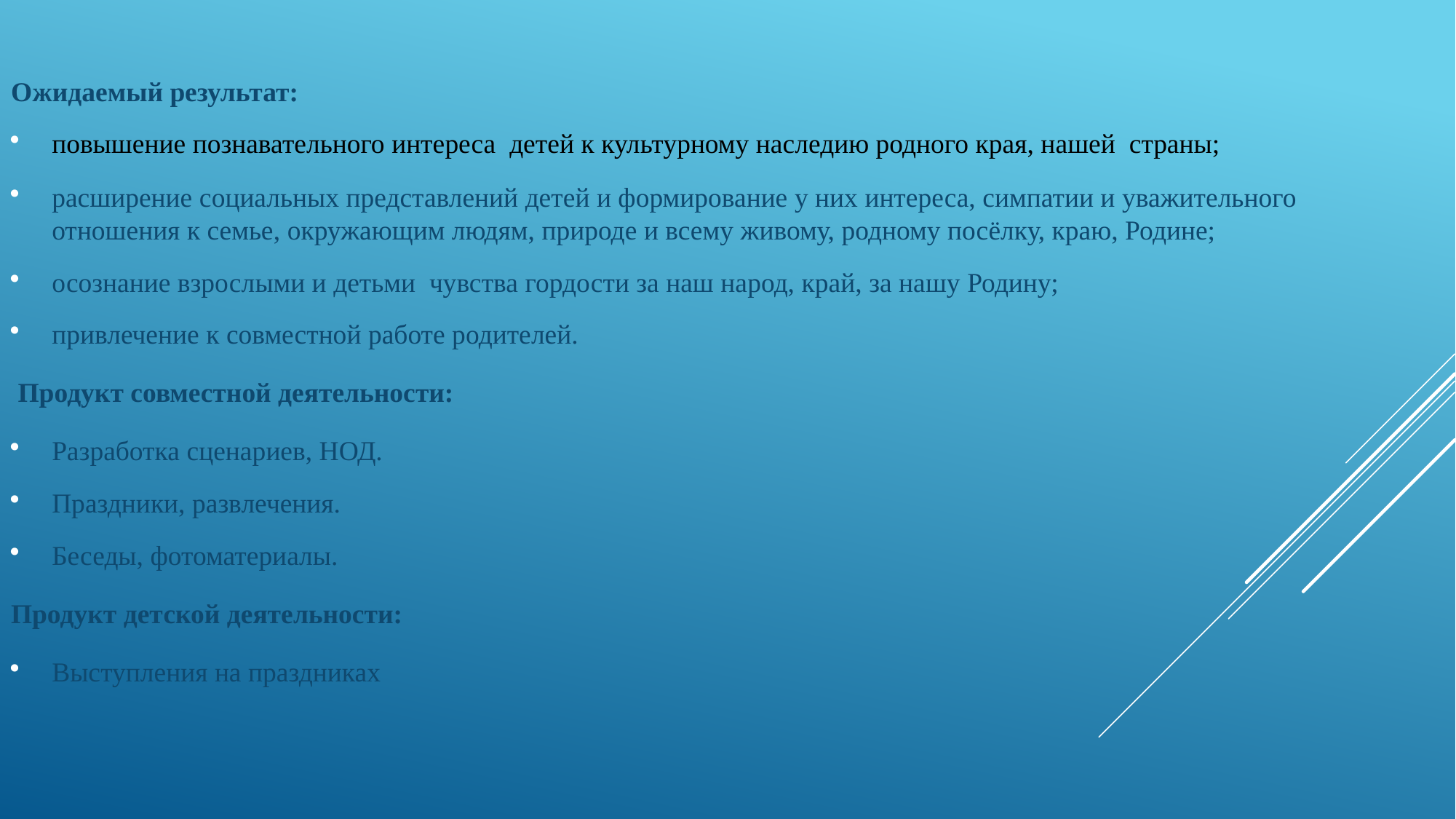

Ожидаемый результат:
повышение познавательного интереса  детей к культурному наследию родного края, нашей  страны;
расширение социальных представлений детей и формирование у них интереса, симпатии и уважительного отношения к семье, окружающим людям, природе и всему живому, родному посёлку, краю, Родине;
осознание взрослыми и детьми  чувства гордости за наш народ, край, за нашу Родину;
привлечение к совместной работе родителей.
 Продукт совместной деятельности:
Разработка сценариев, НОД.
Праздники, развлечения.
Беседы, фотоматериалы.
Продукт детской деятельности:
Выступления на праздниках

#